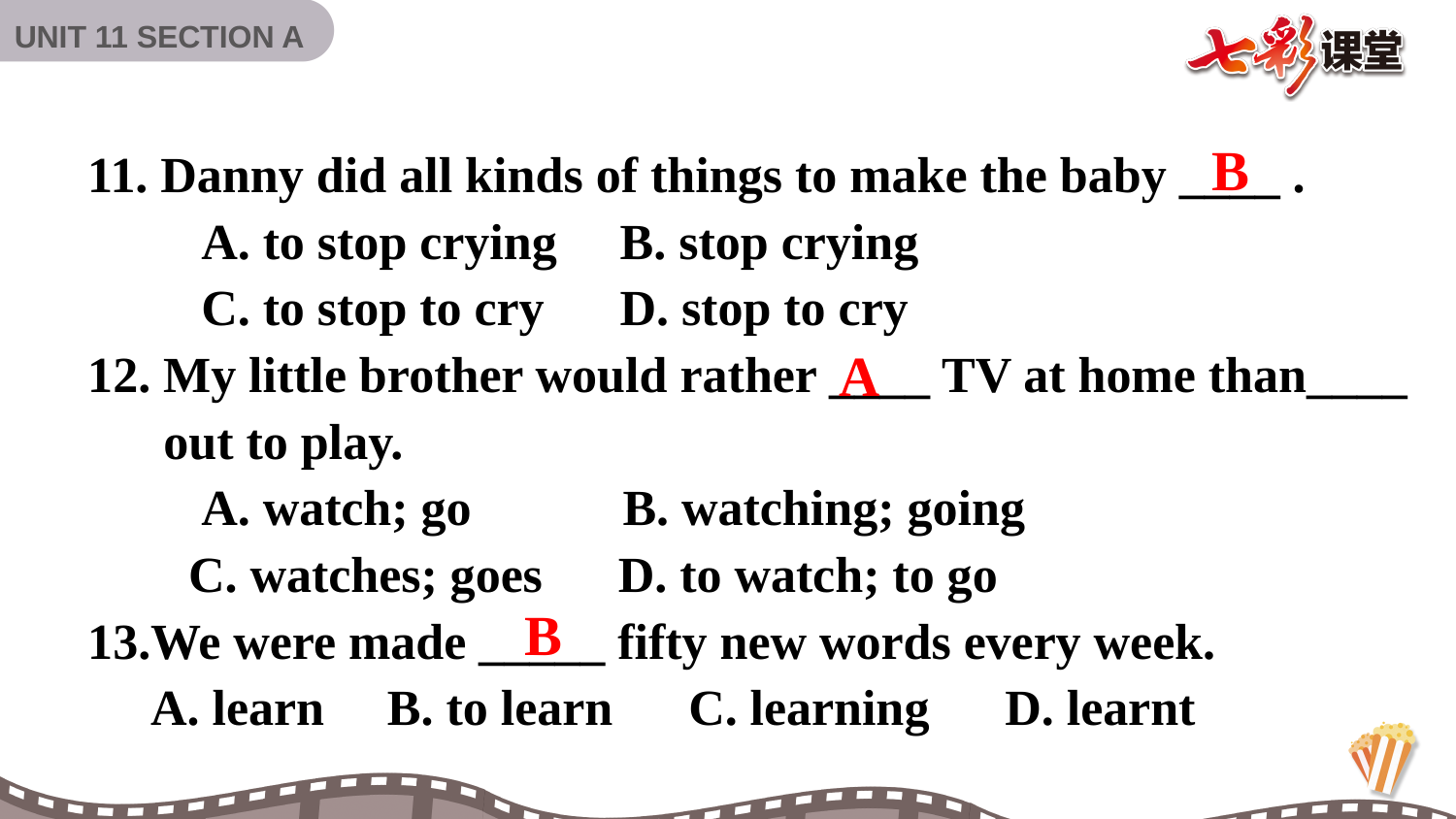

11. Danny did all kinds of things to make the baby ____ .
         A. to stop crying     B. stop crying
         C. to stop to cry      D. stop to cry
12. My little brother would rather ____ TV at home than____
      out to play.
         A. watch; go            B. watching; going
        C. watches; goes      D. to watch; to go
13.We were made _____ fifty new words every week.
     A. learn     B. to learn      C. learning      D. learnt
B
A
B